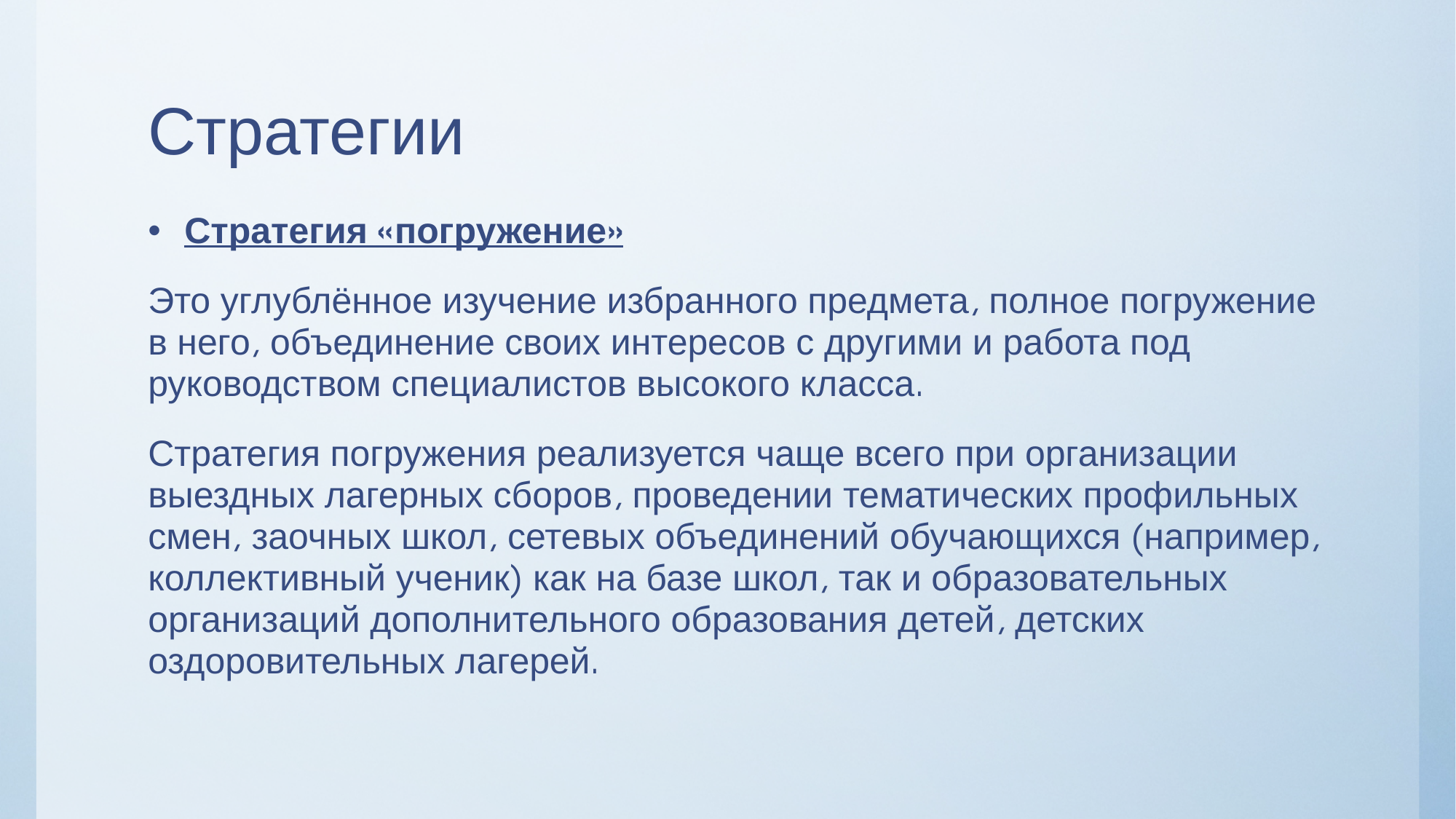

# Стратегии
Стратегия «погружение»
Это углублённое изучение избранного предмета, полное погружение в него, объединение своих интересов с другими и работа под руководством специалистов высокого класса.
Стратегия погружения реализуется чаще всего при организации выездных лагерных сборов, проведении тематических профильных смен, заочных школ, сетевых объединений обучающихся (например, коллективный ученик) как на базе школ, так и образовательных организаций дополнительного образования детей, детских оздоровительных лагерей.